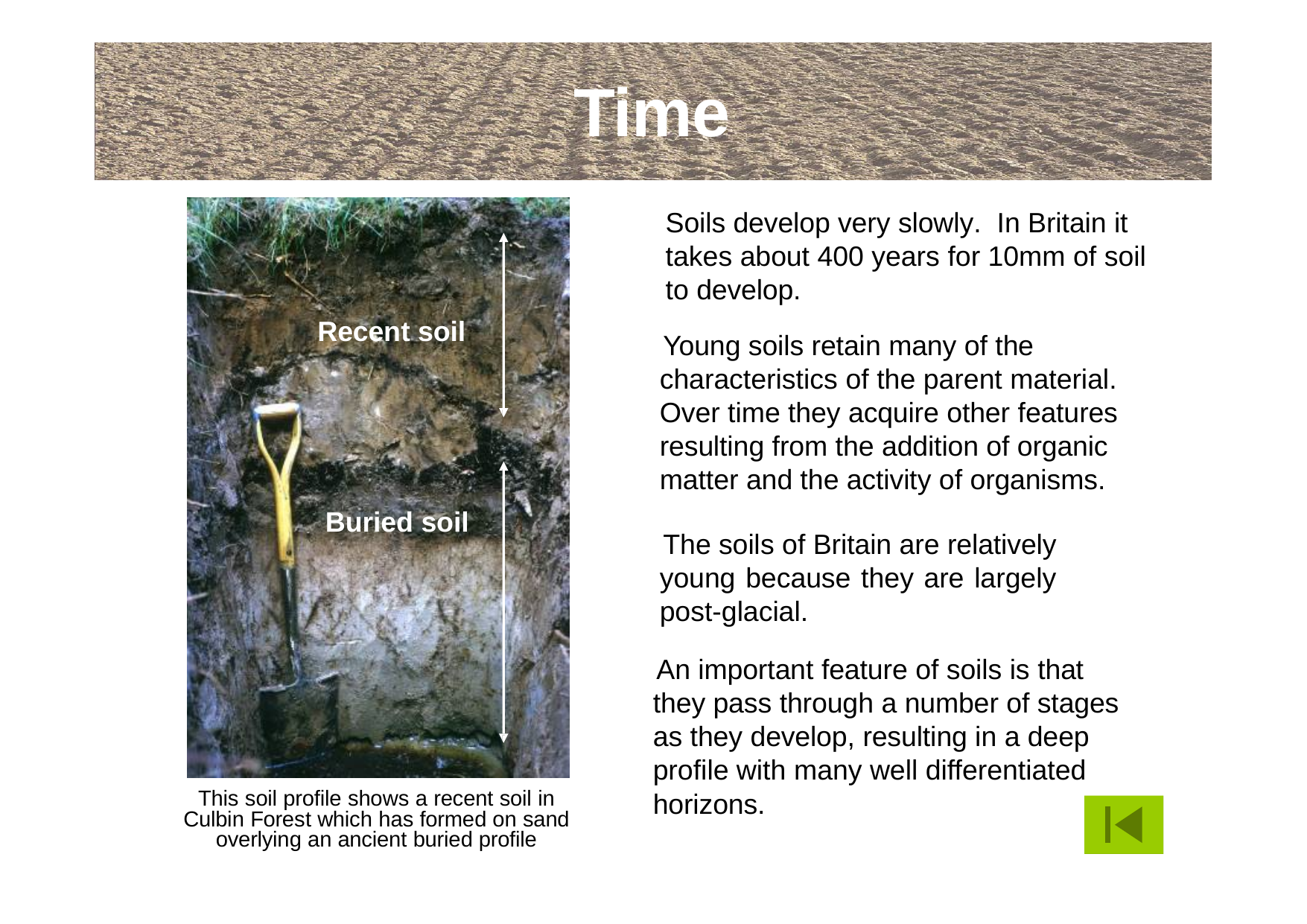

# Time

Soils develop very slowly.  In Britain it takes about 400 years for 10mm of soil to develop.
Young soils retain many of the characteristics of the parent material. Over time they acquire other features resulting from the addition of organic matter and the activity of organisms.

The soils of Britain are relatively young because they are largely post-glacial.
An important feature of soils is that they pass through a number of stages as they develop, resulting in a deep profile with many well differentiated

Recent soil

Buried soil
horizons.
This soil profile shows a recent soil in Culbin Forest which has formed on sand overlying an ancient buried profile